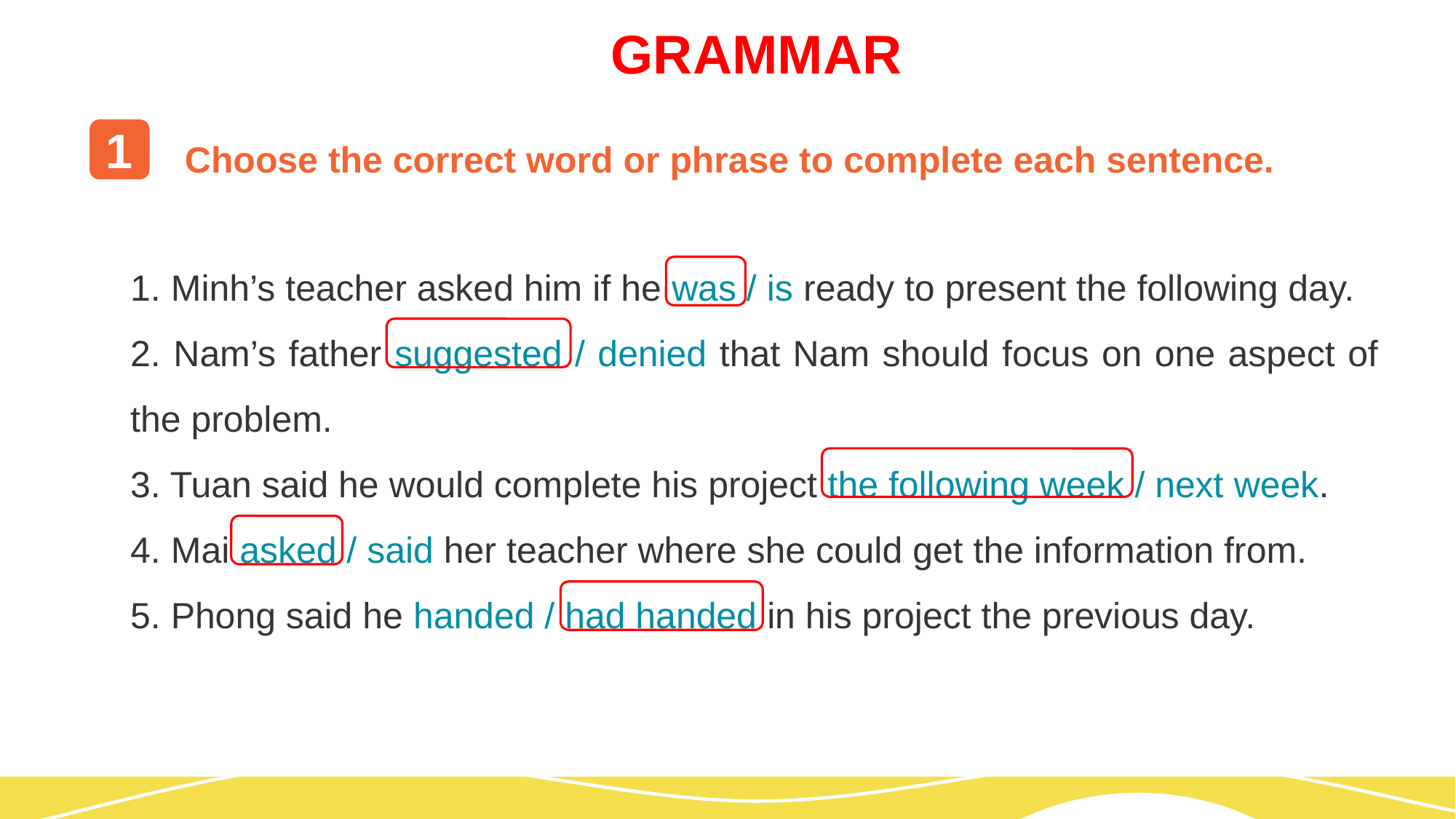

GRAMMAR
1
Choose the correct word or phrase to complete each sentence.
1. Minh’s teacher asked him if he was / is ready to present the following day.
2. Nam’s father suggested / denied that Nam should focus on one aspect of the problem.
3. Tuan said he would complete his project the following week / next week.
4. Mai asked / said her teacher where she could get the information from.
5. Phong said he handed / had handed in his project the previous day.